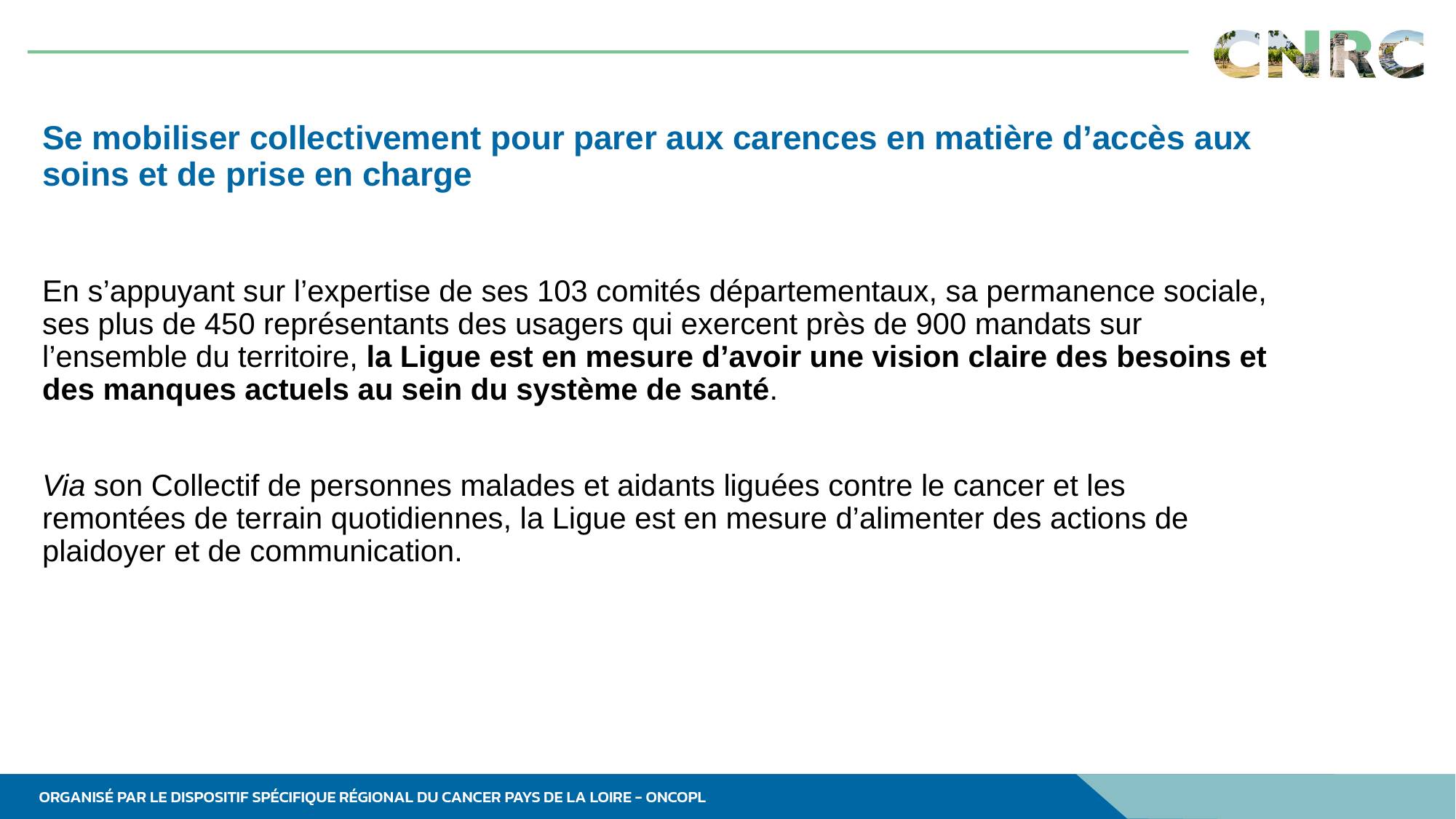

# Se mobiliser collectivement pour parer aux carences en matière d’accès aux soins et de prise en charge
En s’appuyant sur l’expertise de ses 103 comités départementaux, sa permanence sociale, ses plus de 450 représentants des usagers qui exercent près de 900 mandats sur l’ensemble du territoire, la Ligue est en mesure d’avoir une vision claire des besoins et des manques actuels au sein du système de santé.

Via son Collectif de personnes malades et aidants liguées contre le cancer et les remontées de terrain quotidiennes, la Ligue est en mesure d’alimenter des actions de plaidoyer et de communication.